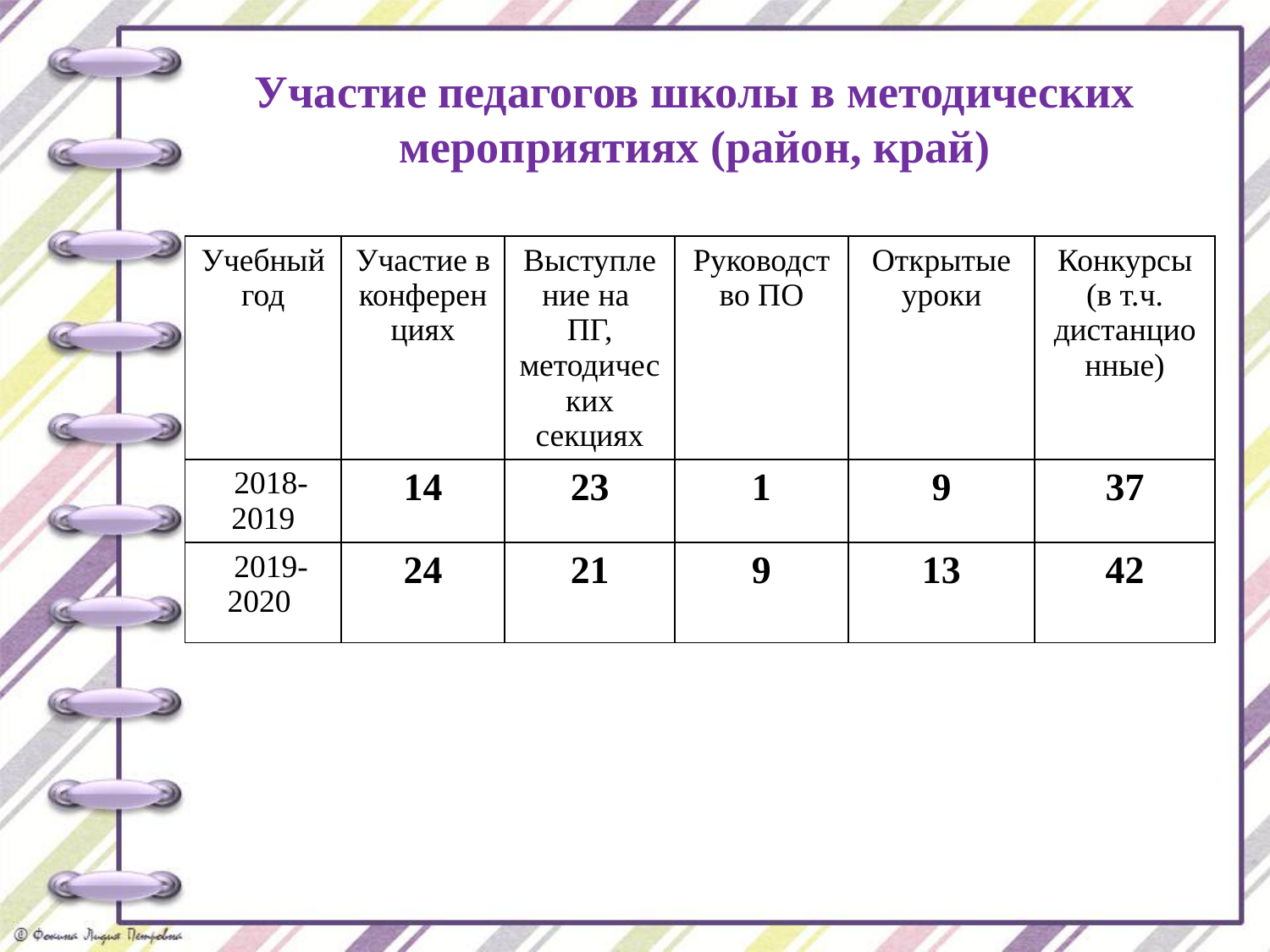

Участие педагогов школы в методических мероприятиях (район, край)
| Учебный год | Участие в конференциях | Выступление на ПГ, методических секциях | Руководство ПО | Открытые уроки | Конкурсы (в т.ч. дистанционные) |
| --- | --- | --- | --- | --- | --- |
| 2018-2019 | 14 | 23 | 1 | 9 | 37 |
| 2019-2020 | 24 | 21 | 9 | 13 | 42 |